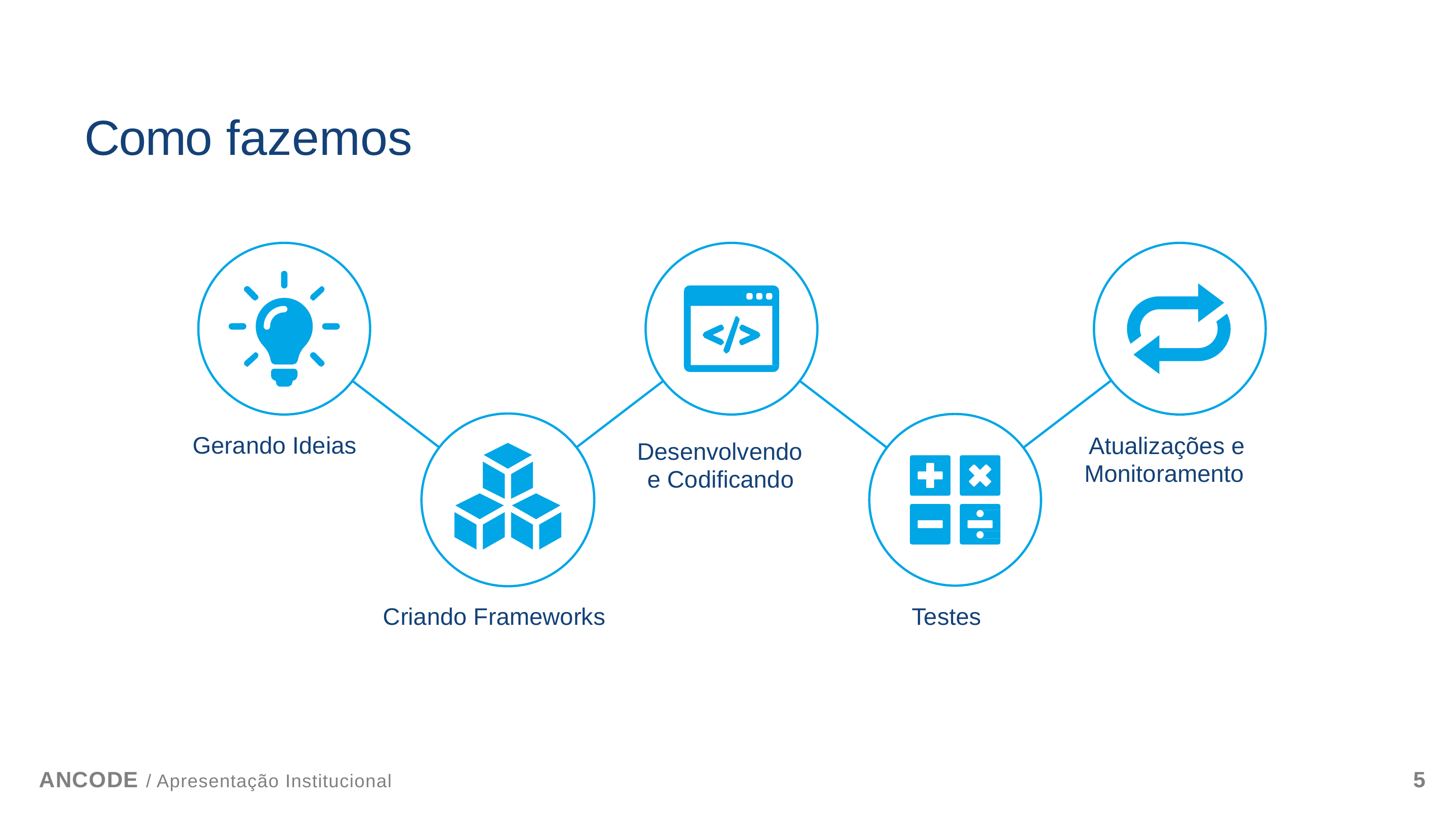

# Como fazemos

Gerando Ideias
Atualizações e  Monitoramento
Desenvolvendo  e Codificando

Criando Frameworks
Testes
ANCODE / Apresentação Institucional
5